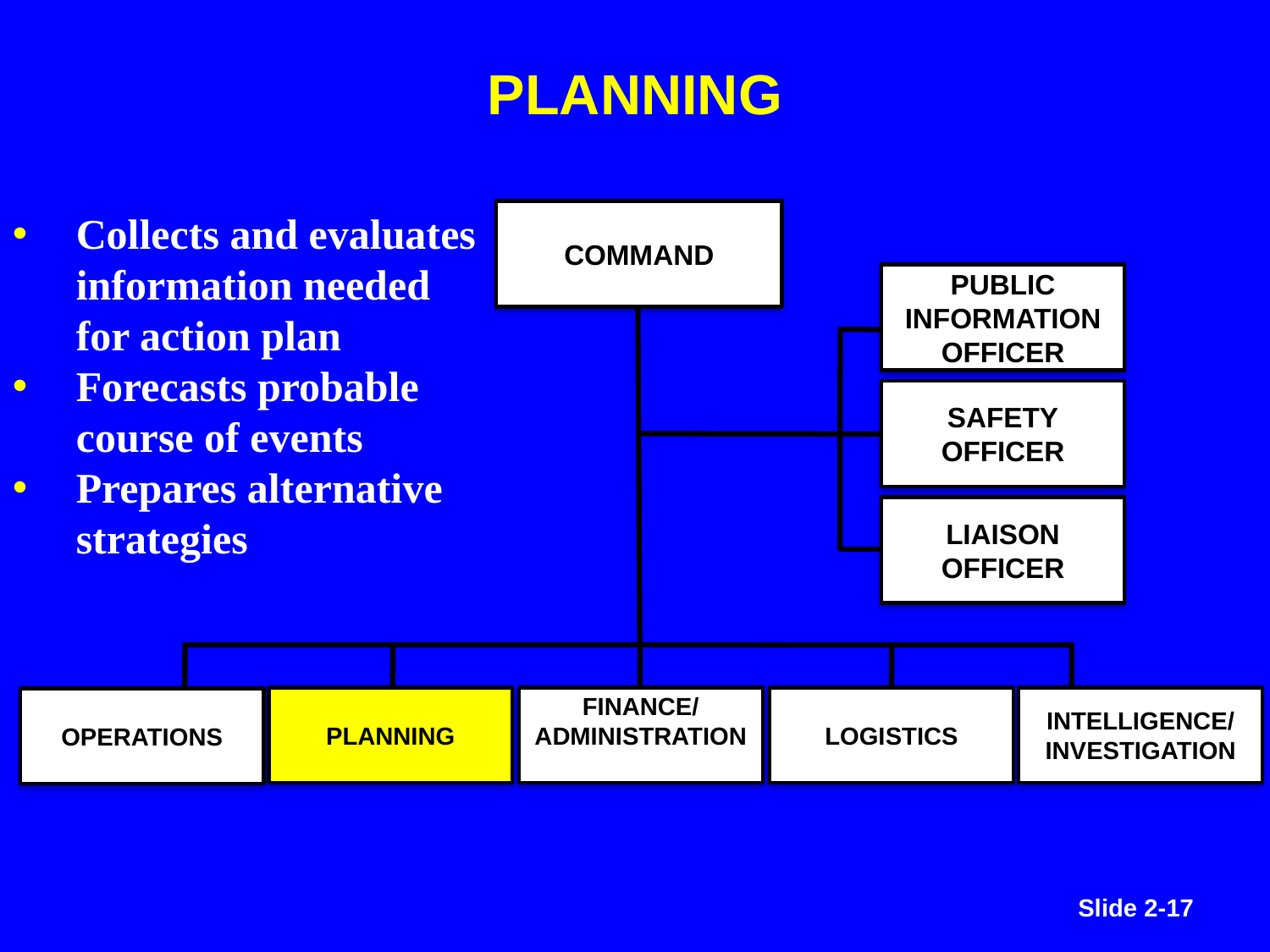

PLANNING
Collects and evaluates information needed for action plan
Forecasts probable course of events
Prepares alternative strategies
COMMAND
PUBLIC INFORMATION OFFICER
SAFETY
OFFICER
LIAISON OFFICER
PLANNING
FINANCE/
ADMINISTRATION
LOGISTICS
OPERATIONS
INTELLIGENCE/ INVESTIGATION
Slide 2-17